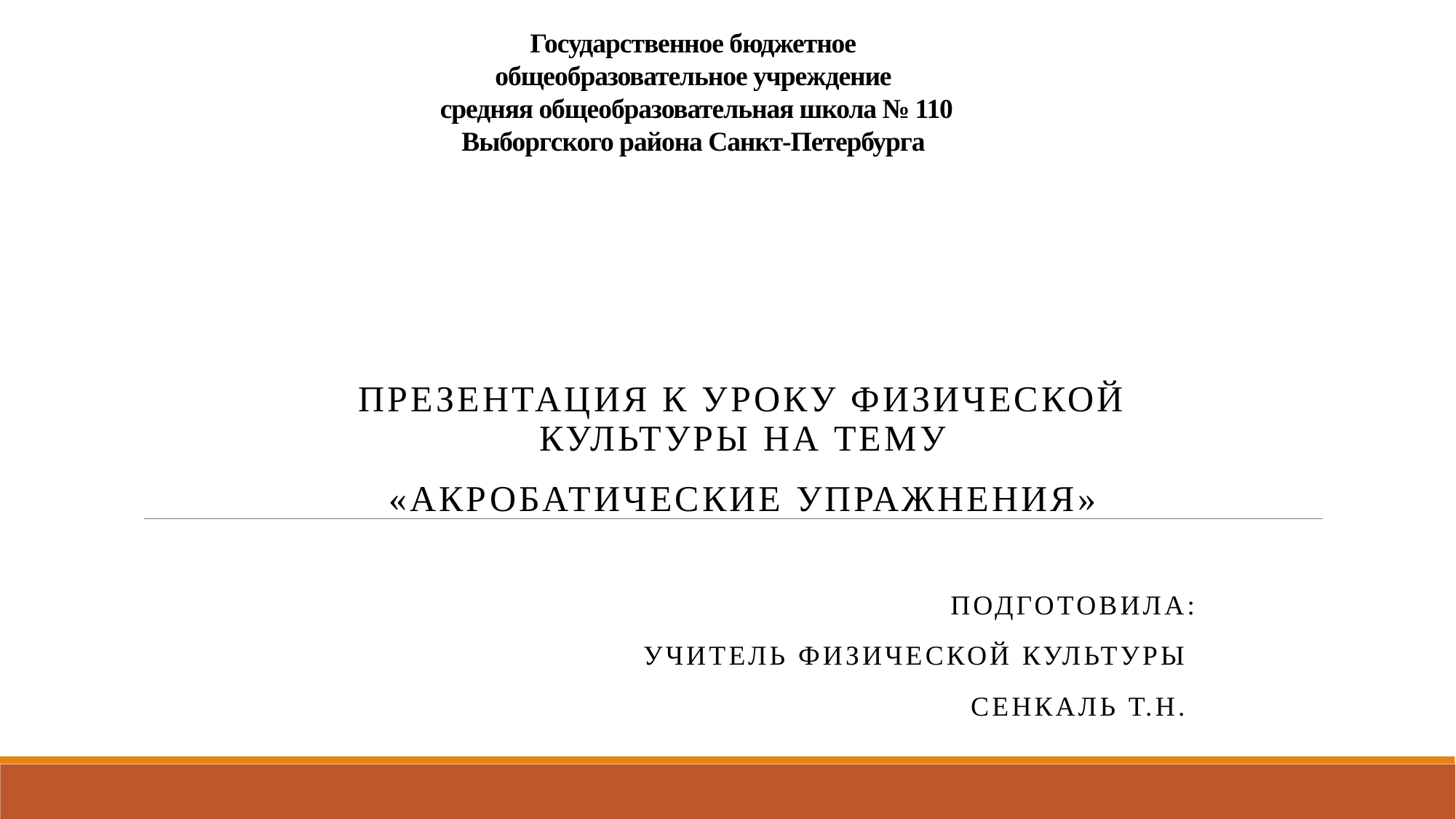

# Государственное бюджетное общеобразовательное учреждение средняя общеобразовательная школа № 110 Выборгского района Санкт-Петербурга
Презентация к уроку физической культуры на тему
«Акробатические упражнения»

Подготовила:
учитель физической культуры
Сенкаль Т.Н.